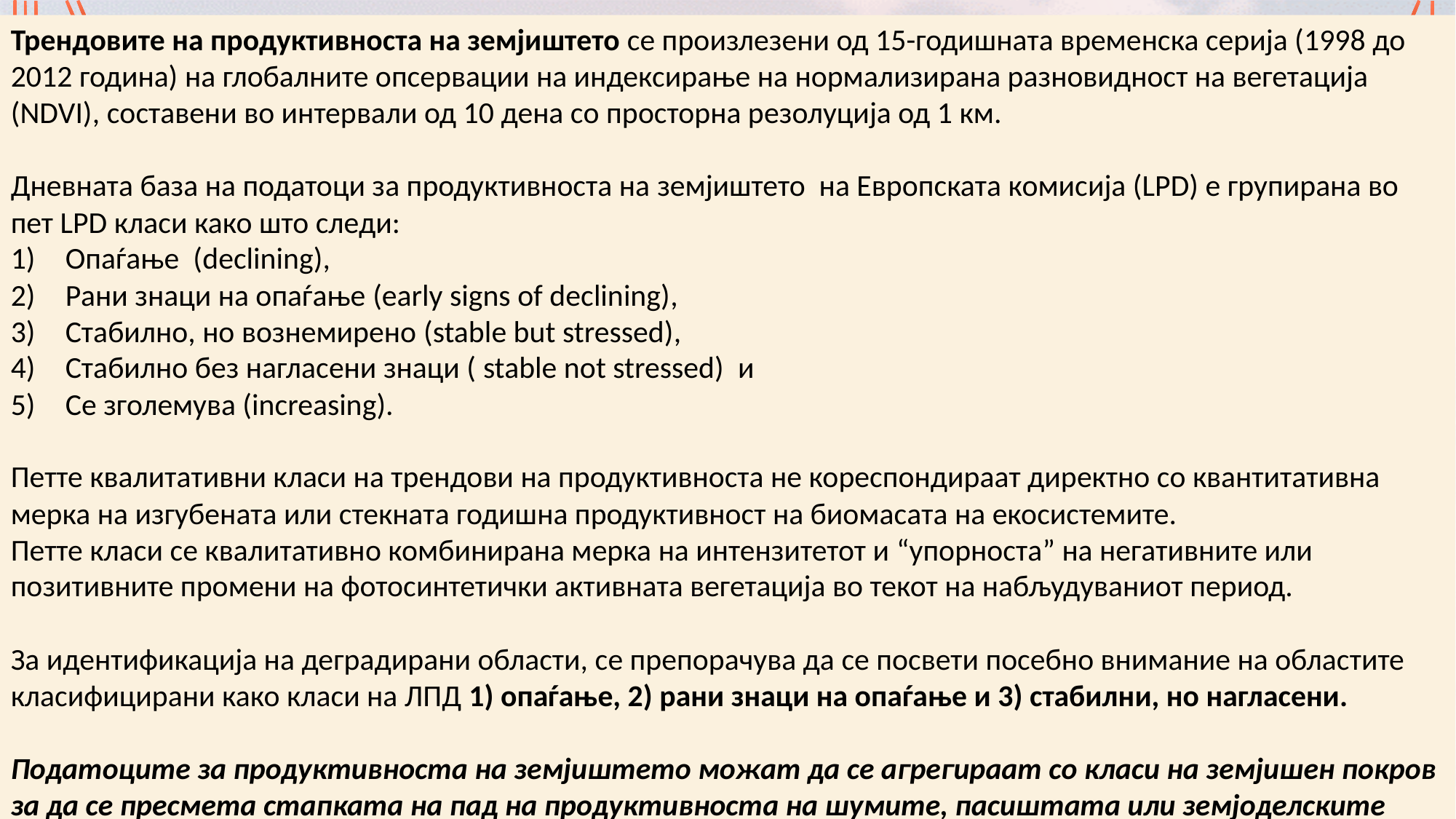

Трендовите на продуктивноста на земјиштето се произлезени од 15-годишната временска серија (1998 до 2012 година) на глобалните опсервации на индексирање на нормализирана разновидност на вегетација  (NDVI), составени во интервали од 10 дена со просторна резолуција од 1 км.

Дневната база на податоци за продуктивноста на земјиштето  на Европската комисија (LPD) е групирана во  пет LPD класи како што следи:
Опаѓање  (declining),
Рани знаци на опаѓање (early signs of declining),
Стабилно, но вознемирено (stable but stressed),
Стабилно без нагласени знаци ( stable not stressed)  и
Cе зголемува (increasing).

Петте квалитативни класи на трендови на продуктивноста не кореспондираат директно со квантитативна мерка на изгубената или стекната годишна продуктивност на биомасата на екосистемите.
Петте класи се квалитативнo комбинирана мерка на интензитетот и “упорноста” на негативните или позитивните промени на фотосинтетички активната вегетација во текот на набљудуваниот период.

За идентификација на деградирани области, се препорачува да се посвети посебно внимание на областите класифицирани како класи на ЛПД 1) опаѓање, 2) рани знаци на опаѓање и 3) стабилни, но нагласени.

Податоците за продуктивноста на земјиштето можат да се агрегираат со класи на земјишен покров за да се пресмета стапката на пад на продуктивноста на шумите, пасиштата или земјоделските површини.